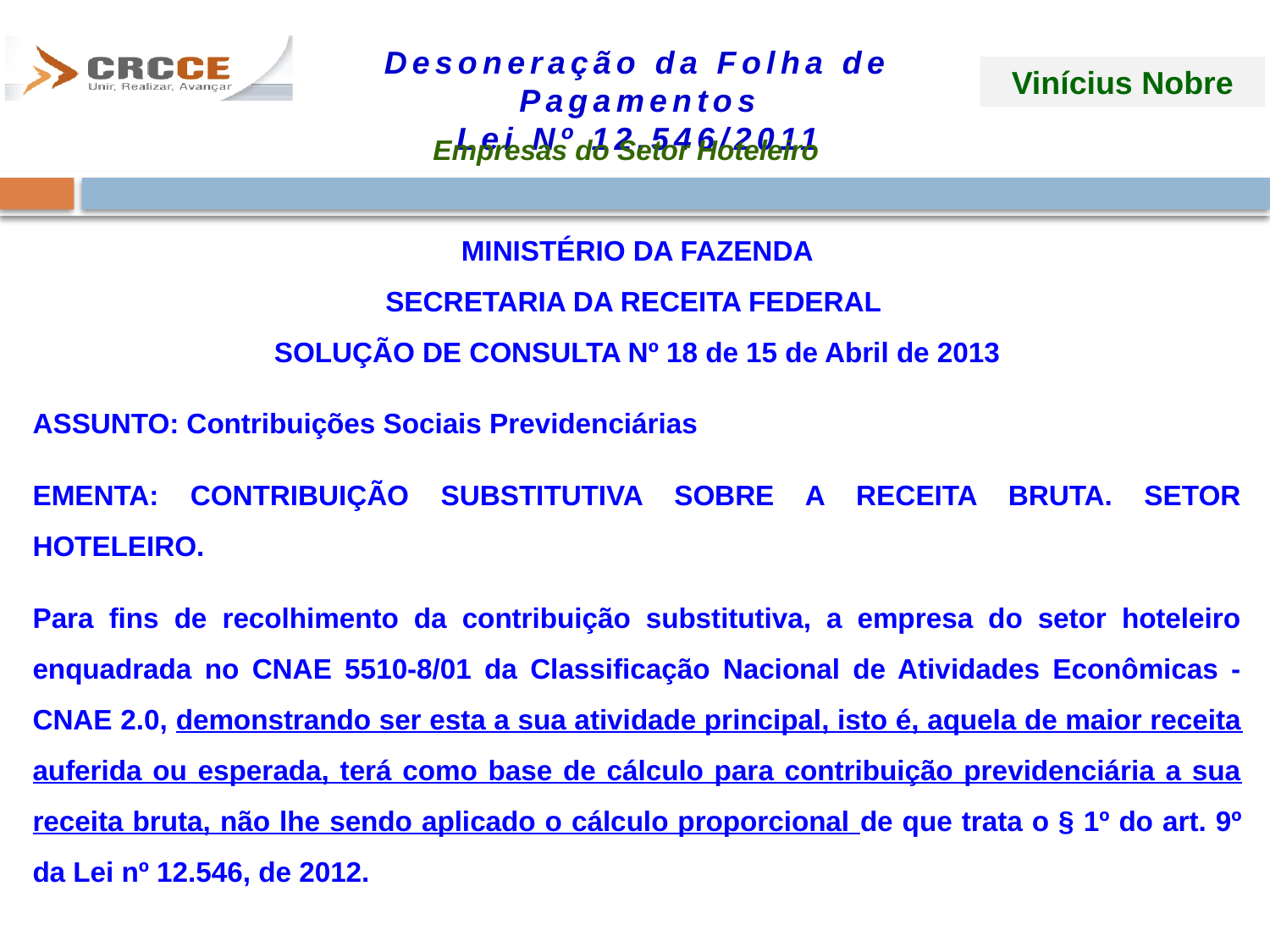

Empresas do Setor Hoteleiro
MINISTÉRIO DA FAZENDA
SECRETARIA DA RECEITA FEDERAL
SOLUÇÃO DE CONSULTA Nº 18 de 15 de Abril de 2013
ASSUNTO: Contribuições Sociais Previdenciárias
EMENTA: CONTRIBUIÇÃO SUBSTITUTIVA SOBRE A RECEITA BRUTA. SETOR HOTELEIRO.
Para fins de recolhimento da contribuição substitutiva, a empresa do setor hoteleiro enquadrada no CNAE 5510-8/01 da Classificação Nacional de Atividades Econômicas - CNAE 2.0, demonstrando ser esta a sua atividade principal, isto é, aquela de maior receita auferida ou esperada, terá como base de cálculo para contribuição previdenciária a sua receita bruta, não lhe sendo aplicado o cálculo proporcional de que trata o § 1º do art. 9º da Lei nº 12.546, de 2012.